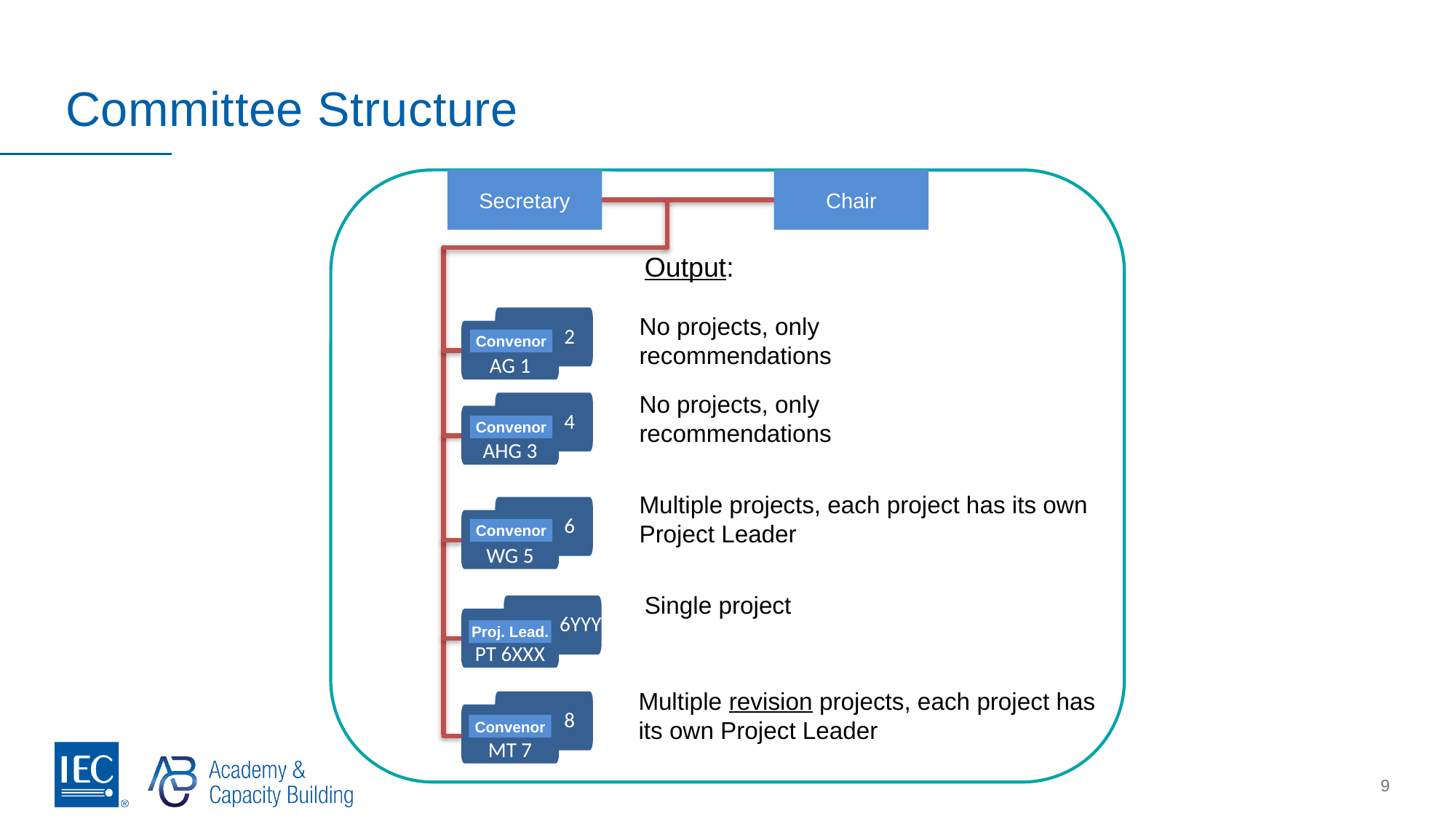

# Committee Structure
Secretary
Chair

WG    2

AG 1
Convenor
WG    4

AHG 3
Convenor
WG    6

WG 5
Convenor
6YYY

PT 6XXX
Proj. Lead.
WG    8

MT 7
Convenor
Output:
No projects, only recommendations
No projects, only recommendations
Multiple projects, each project has its own Project Leader
Single project
Multiple revision projects, each project has its own Project Leader
9